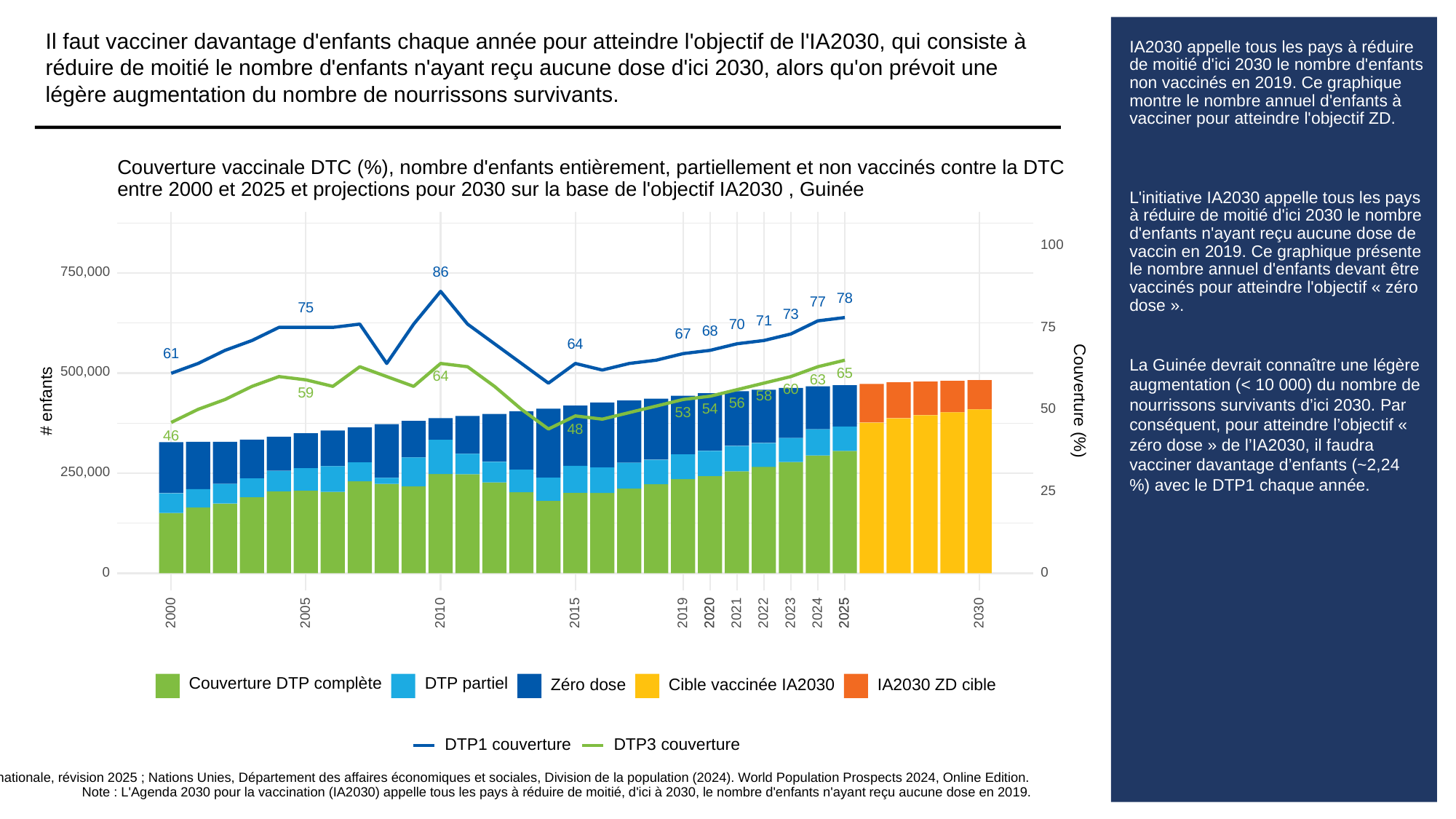

Il faut vacciner davantage d'enfants chaque année pour atteindre l'objectif de l'IA2030, qui consiste à réduire de moitié le nombre d'enfants n'ayant reçu aucune dose d'ici 2030, alors qu'on prévoit une légère augmentation du nombre de nourrissons survivants.
# IA2030 appelle tous les pays à réduire de moitié d'ici 2030 le nombre d'enfants non vaccinés en 2019. Ce graphique montre le nombre annuel d'enfants à vacciner pour atteindre l'objectif ZD.

L'initiative IA2030 appelle tous les pays à réduire de moitié d'ici 2030 le nombre d'enfants n'ayant reçu aucune dose de vaccin en 2019. Ce graphique présente le nombre annuel d'enfants devant être vaccinés pour atteindre l'objectif « zéro dose ».

La Guinée devrait connaître une légère augmentation (< 10 000) du nombre de nourrissons survivants d’ici 2030. Par conséquent, pour atteindre l’objectif « zéro dose » de l’IA2030, il faudra vacciner davantage d’enfants (~2,24 %) avec le DTP1 chaque année.

Couverture vaccinale DTC (%), nombre d'enfants entièrement, partiellement et non vaccinés contre la DTC
entre 2000 et 2025 et projections pour 2030 sur la base de l'objectif IA2030 , Guinée

100
750,000
86

78
77
75
73
71
70
75

68
67
64
61

500,000
65
64

63

60

59

58

Couverture (%)
# enfants

56

50
54

53

48

46

250,000

25

0
0

2023
2030
2000
2005
2010
2015
2019
2020
2020
2021
2022
2024
2025
2025

Couverture DTP complète
DTP partiel
Cible vaccinée IA2030
Zéro dose
IA2030 ZD cible
DTP3 couverture
DTP1 couverture

Sources : Estimations OMS/UNICEF de la couverture vaccinale nationale, révision 2025 ; Nations Unies, Département des affaires économiques et sociales, Division de la population (2024). World Population Prospects 2024, Online Edition.
Note : L'Agenda 2030 pour la vaccination (IA2030) appelle tous les pays à réduire de moitié, d'ici à 2030, le nombre d'enfants n'ayant reçu aucune dose en 2019.